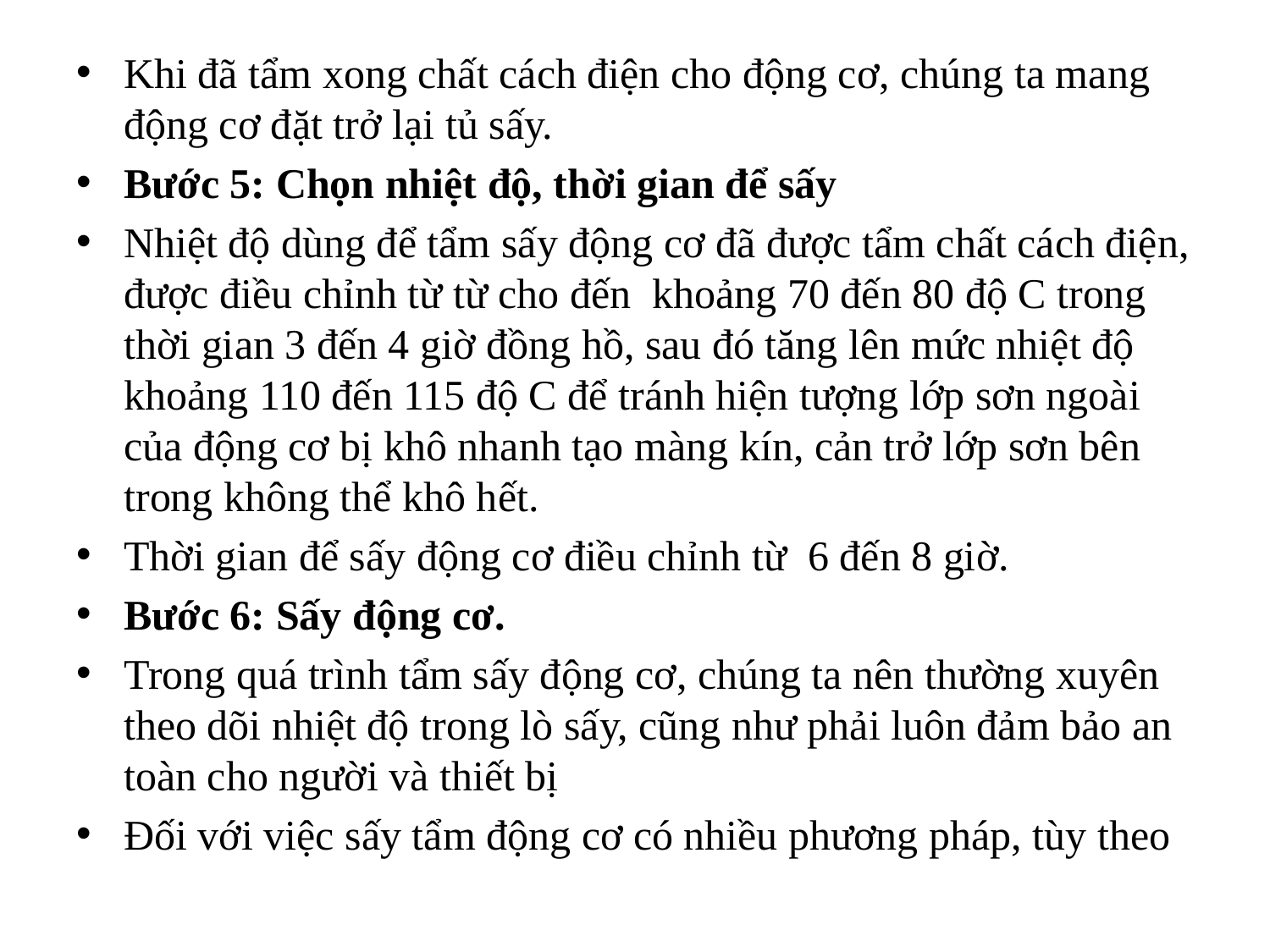

Khi đã tẩm xong chất cách điện cho động cơ, chúng ta mang động cơ đặt trở lại tủ sấy.
Bước 5: Chọn nhiệt độ, thời gian để sấy
Nhiệt độ dùng để tẩm sấy động cơ đã được tẩm chất cách điện, được điều chỉnh từ từ cho đến  khoảng 70 đến 80 độ C trong thời gian 3 đến 4 giờ đồng hồ, sau đó tăng lên mức nhiệt độ khoảng 110 đến 115 độ C để tránh hiện tượng lớp sơn ngoài của động cơ bị khô nhanh tạo màng kín, cản trở lớp sơn bên trong không thể khô hết.
Thời gian để sấy động cơ điều chỉnh từ  6 đến 8 giờ.
Bước 6: Sấy động cơ.
Trong quá trình tẩm sấy động cơ, chúng ta nên thường xuyên theo dõi nhiệt độ trong lò sấy, cũng như phải luôn đảm bảo an toàn cho người và thiết bị
Đối với việc sấy tẩm động cơ có nhiều phương pháp, tùy theo